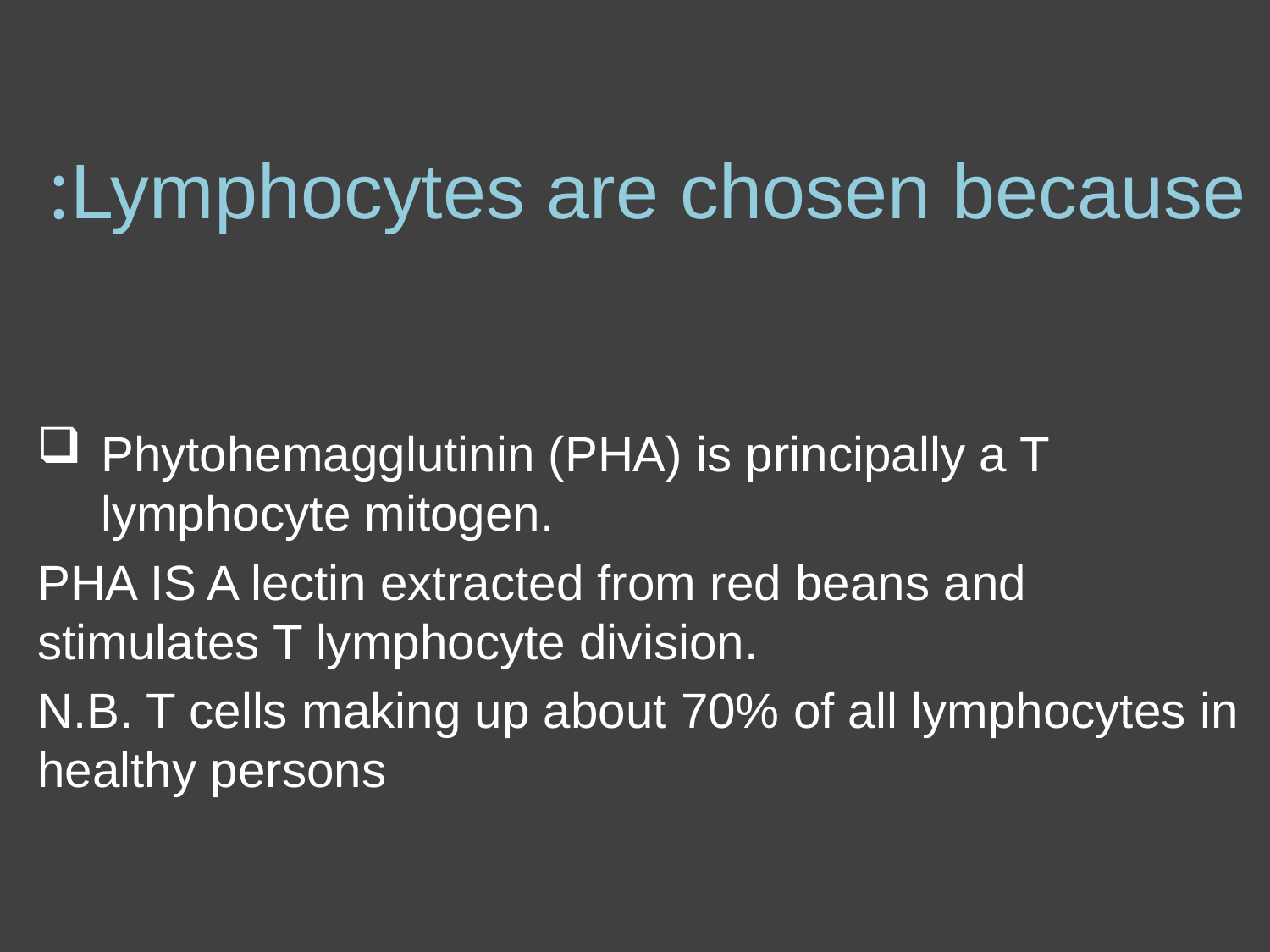

# Lymphocytes are chosen because:
Phytohemagglutinin (PHA) is principally a T lymphocyte mitogen.
PHA IS A lectin extracted from red beans and stimulates T lymphocyte division.
N.B. T cells making up about 70% of all lymphocytes in healthy persons